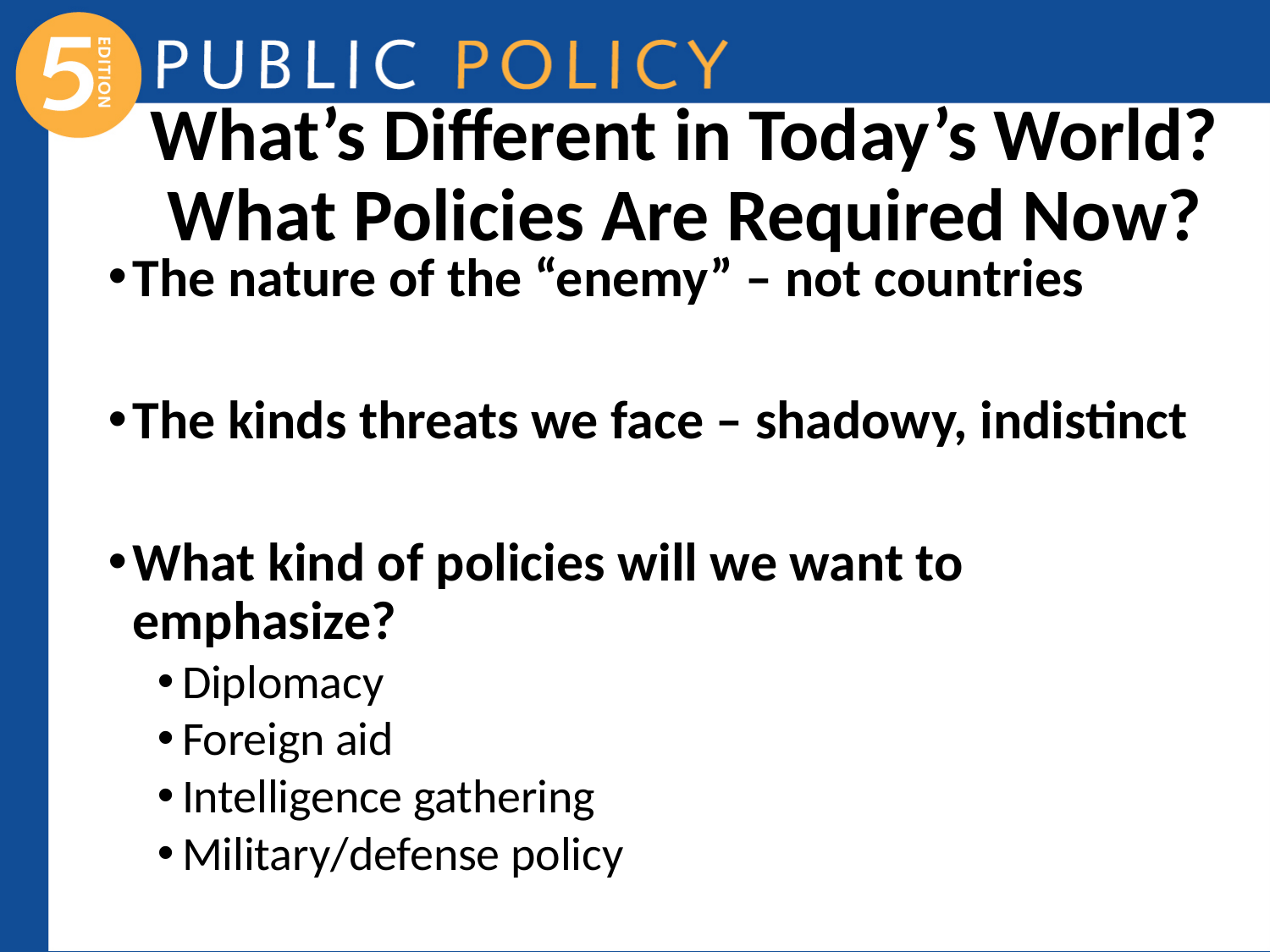

# What’s Different in Today’s World?  What Policies Are Required Now?
The nature of the “enemy” – not countries

The kinds threats we face – shadowy, indistinct

What kind of policies will we want to emphasize?
Diplomacy
Foreign aid
Intelligence gathering
Military/defense policy